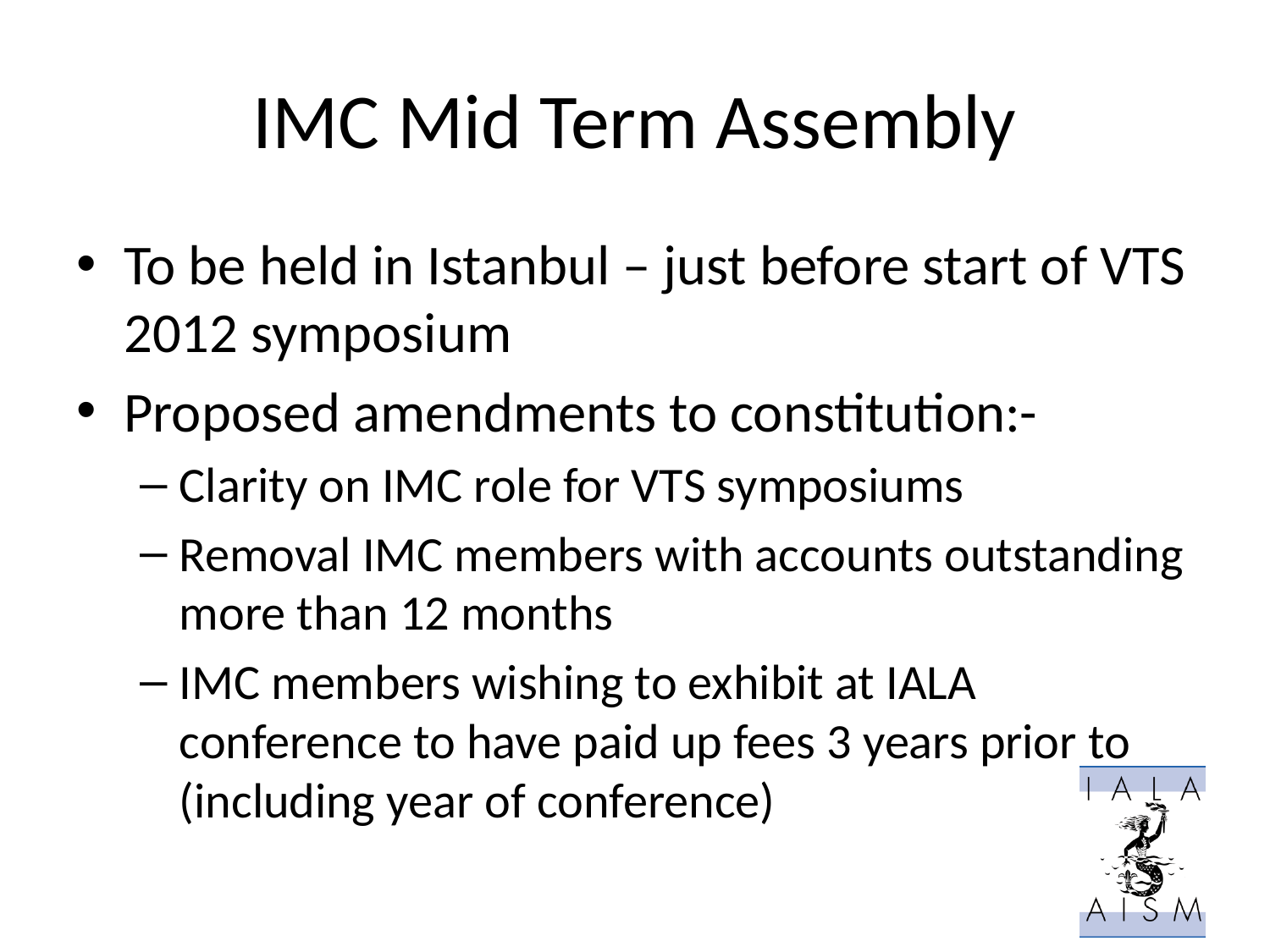

# IMC Mid Term Assembly
To be held in Istanbul – just before start of VTS 2012 symposium
Proposed amendments to constitution:-
Clarity on IMC role for VTS symposiums
Removal IMC members with accounts outstanding more than 12 months
IMC members wishing to exhibit at IALA conference to have paid up fees 3 years prior to (including year of conference)